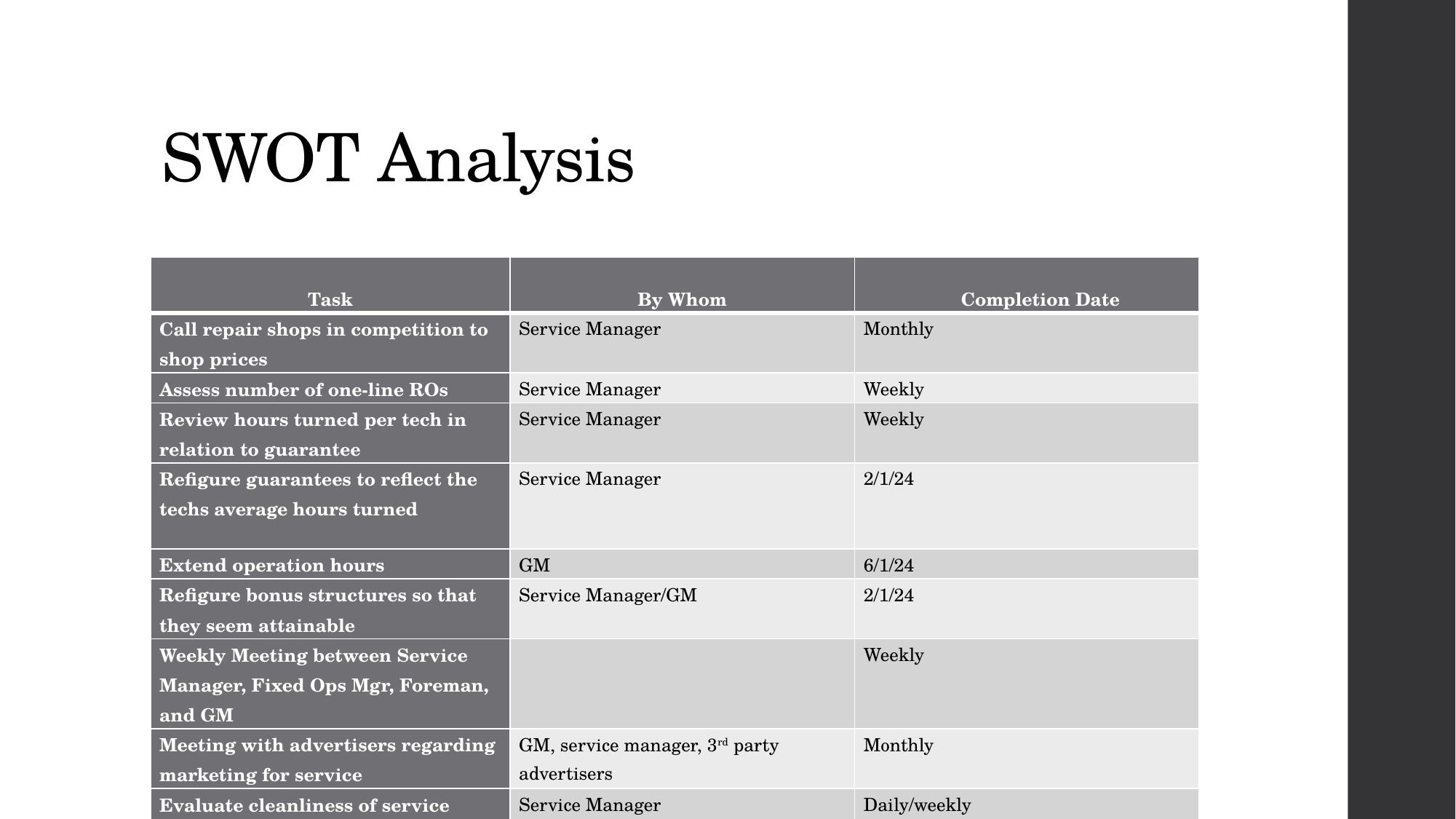

# SWOT Analysis
| Task | By Whom | Completion Date |
| --- | --- | --- |
| Call repair shops in competition to shop prices | Service Manager | Monthly |
| Assess number of one-line ROs | Service Manager | Weekly |
| Review hours turned per tech in relation to guarantee | Service Manager | Weekly |
| Refigure guarantees to reflect the techs average hours turned | Service Manager | 2/1/24 |
| Extend operation hours | GM | 6/1/24 |
| Refigure bonus structures so that they seem attainable | Service Manager/GM | 2/1/24 |
| Weekly Meeting between Service Manager, Fixed Ops Mgr, Foreman, and GM |  | Weekly |
| Meeting with advertisers regarding marketing for service | GM, service manager, 3rd party advertisers | Monthly |
| Evaluate cleanliness of service dept. | Service Manager | Daily/weekly |